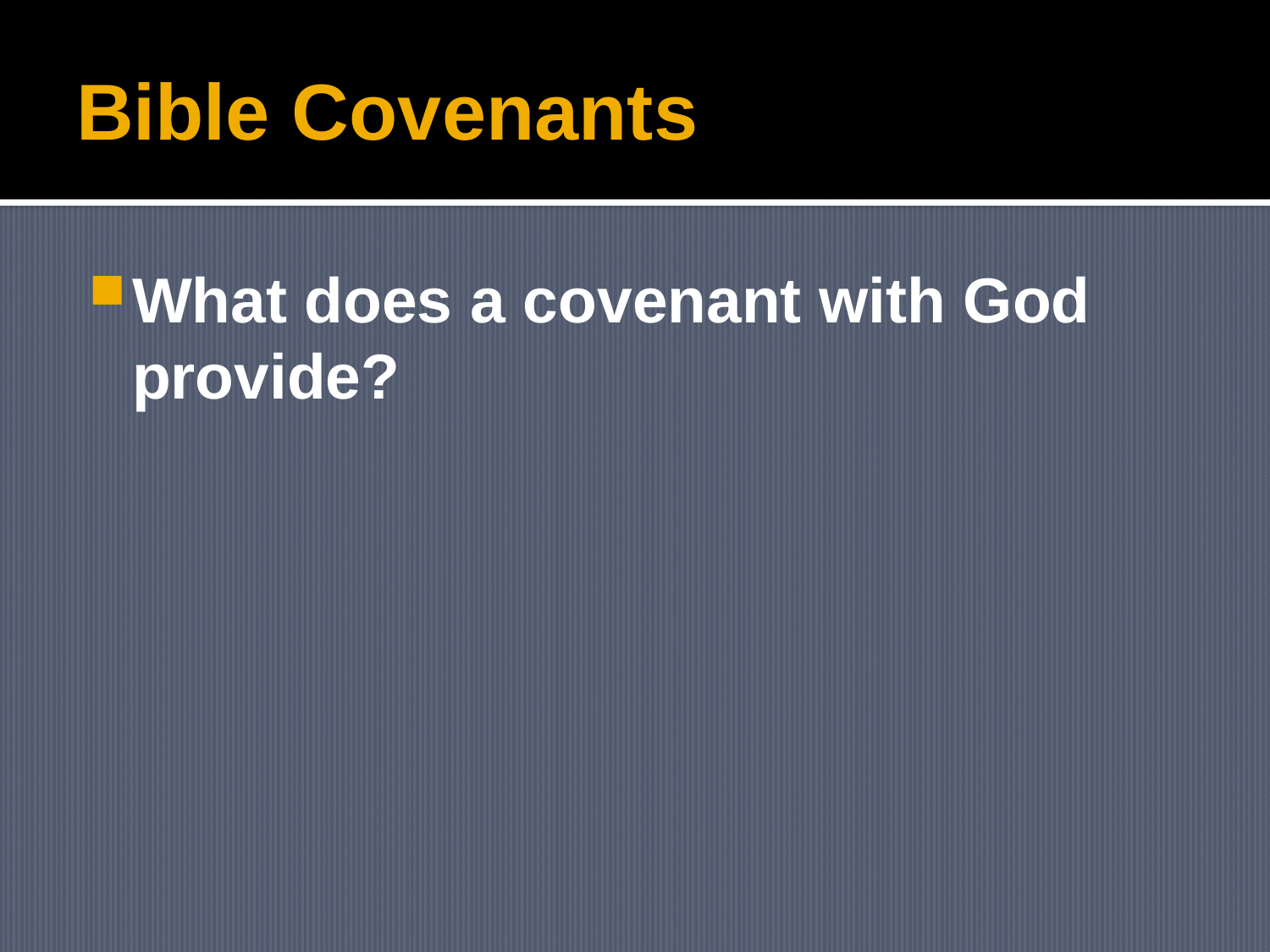

# Bible Covenants
What does a covenant with God provide?